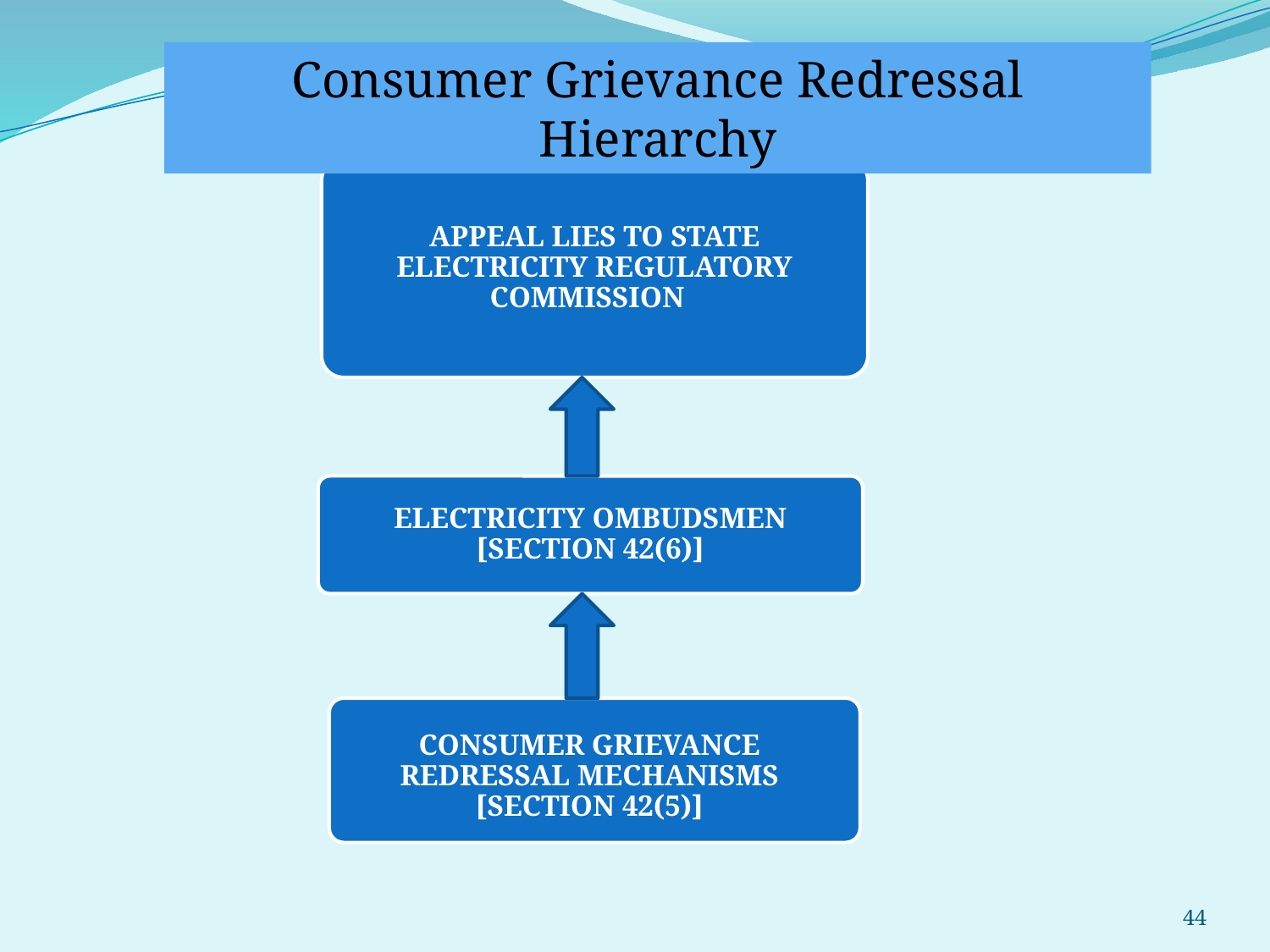

Consumer Grievance Redressal Hierarchy

APPEAL LIES TO STATE ELECTRICITY REGULATORY COMMISSION

ELECTRICITY OMBUDSMEN [SECTION 42(6)]

CONSUMER GRIEVANCE REDRESSAL MECHANISMS [SECTION 42(5)]
44